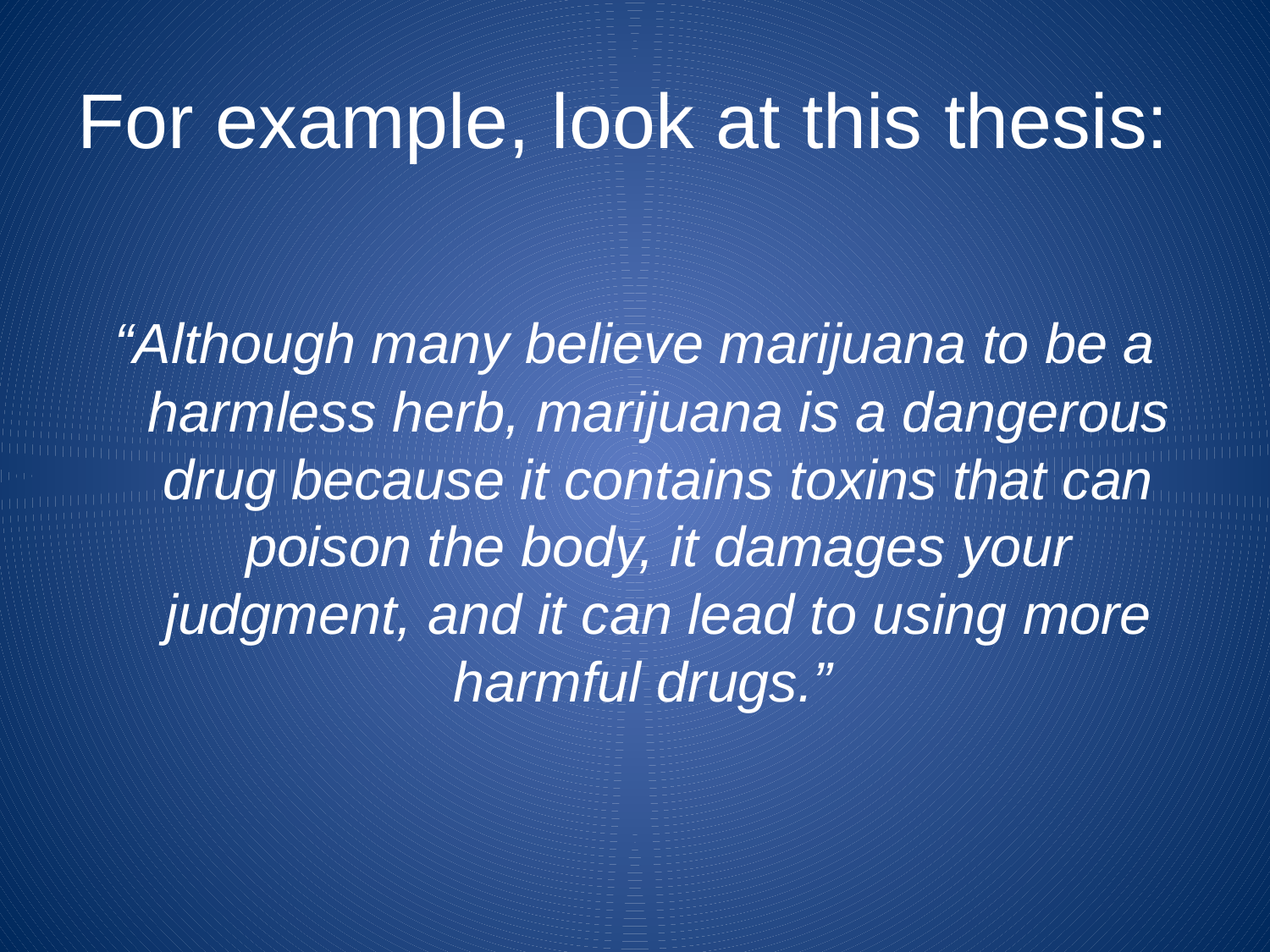

# For example, look at this thesis:

“Although many believe marijuana to be a harmless herb, marijuana is a dangerous drug because it contains toxins that can poison the body, it damages your judgment, and it can lead to using more harmful drugs.”